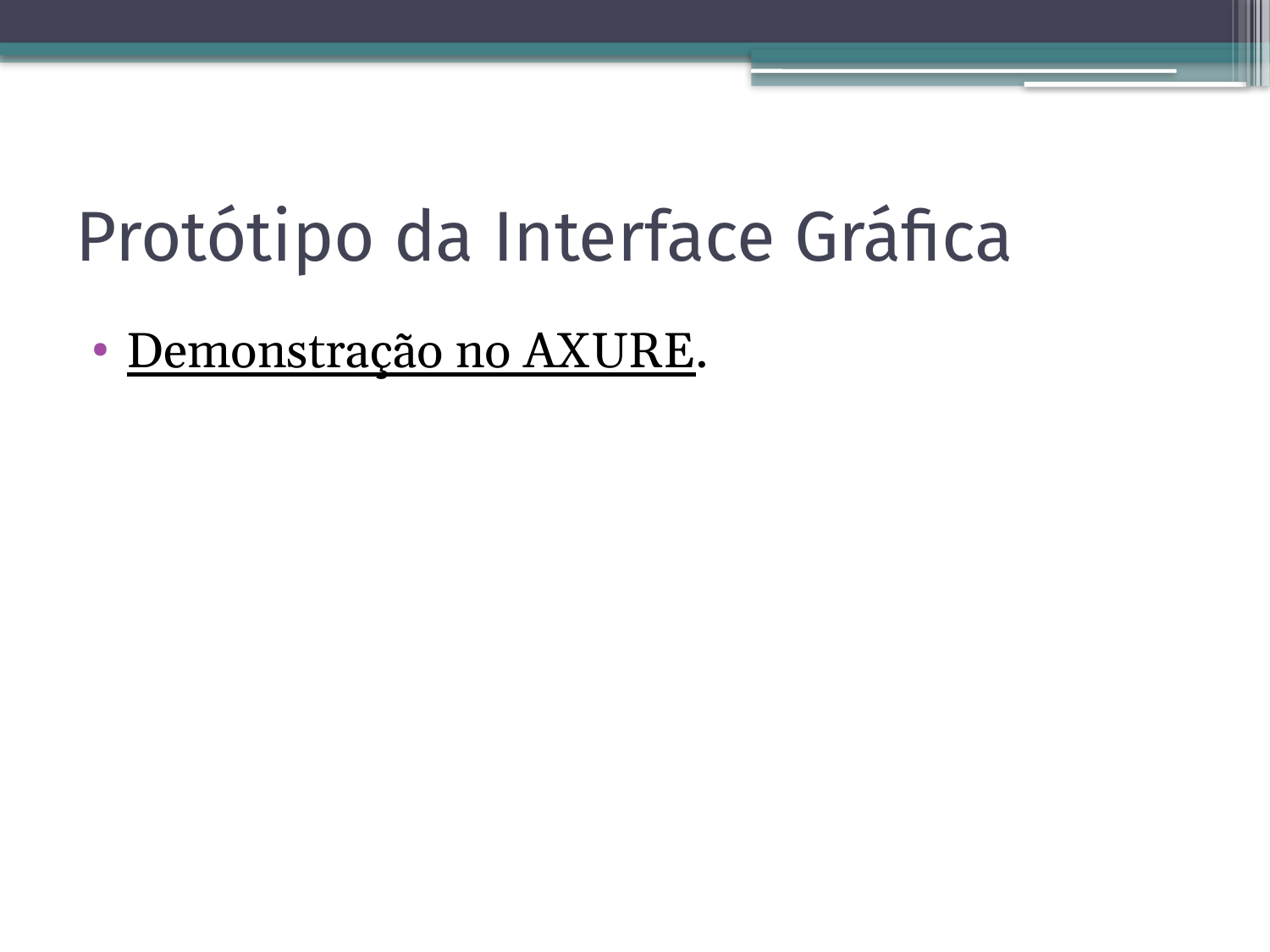

# Protótipo da Interface Gráfica
Demonstração no AXURE.